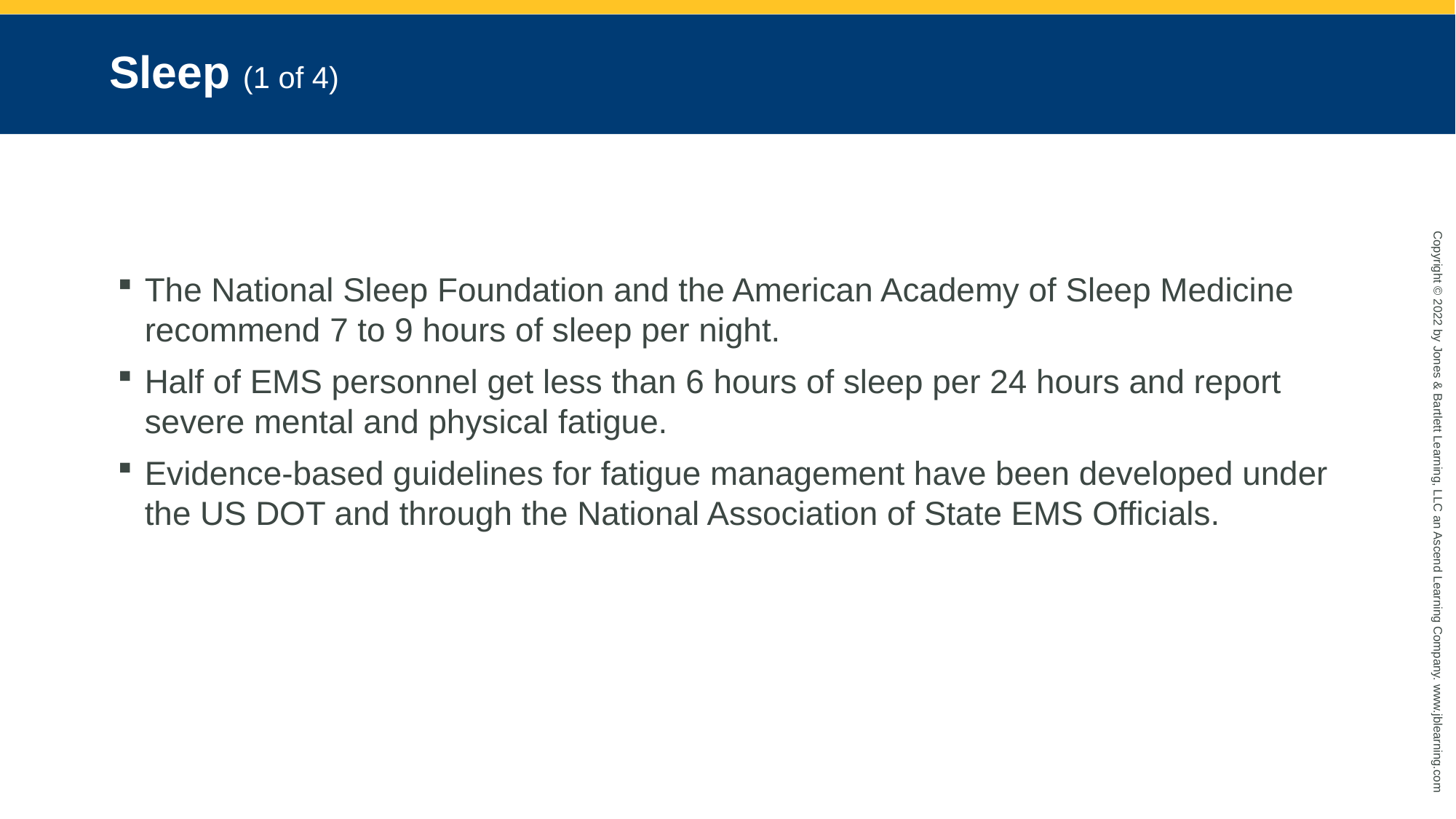

# Sleep (1 of 4)
The National Sleep Foundation and the American Academy of Sleep Medicine recommend 7 to 9 hours of sleep per night.
Half of EMS personnel get less than 6 hours of sleep per 24 hours and report severe mental and physical fatigue.
Evidence-based guidelines for fatigue management have been developed under the US DOT and through the National Association of State EMS Officials.